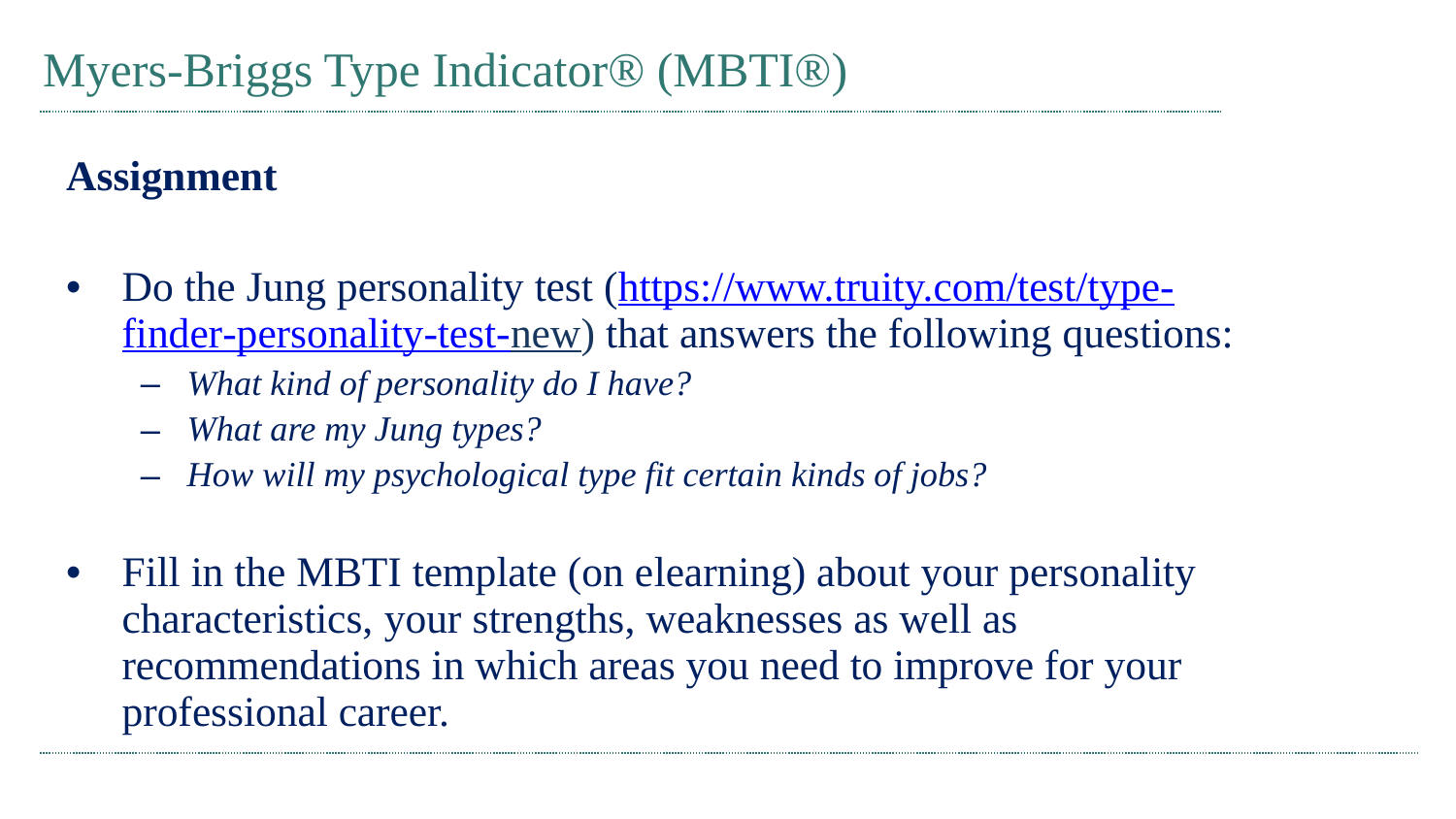

# Myers-Briggs Type Indicator® (MBTI®)
Assignment

Do the Jung personality test (https://www.truity.com/test/type-finder-personality-test-new) that answers the following questions:
What kind of personality do I have?
What are my Jung types?
How will my psychological type fit certain kinds of jobs?

Fill in the MBTI template (on elearning) about your personality characteristics, your strengths, weaknesses as well as recommendations in which areas you need to improve for your professional career.